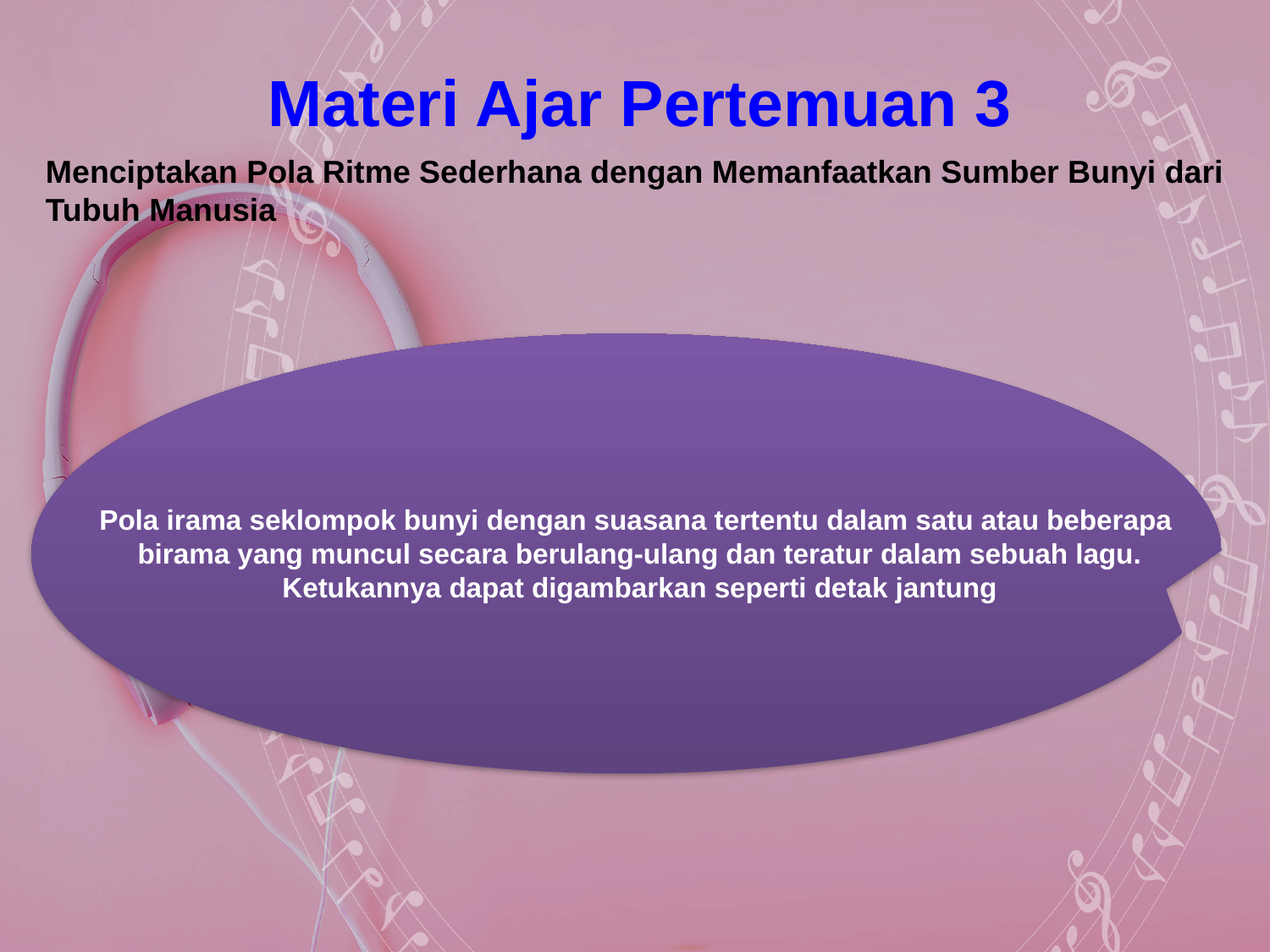

Materi Ajar Pertemuan 3
Menciptakan Pola Ritme Sederhana dengan Memanfaatkan Sumber Bunyi dari
Tubuh Manusia

Pola irama seklompok bunyi dengan suasana tertentu dalam satu atau beberapa
birama yang muncul secara berulang-ulang dan teratur dalam sebuah lagu. Ketukannya dapat digambarkan seperti detak jantung